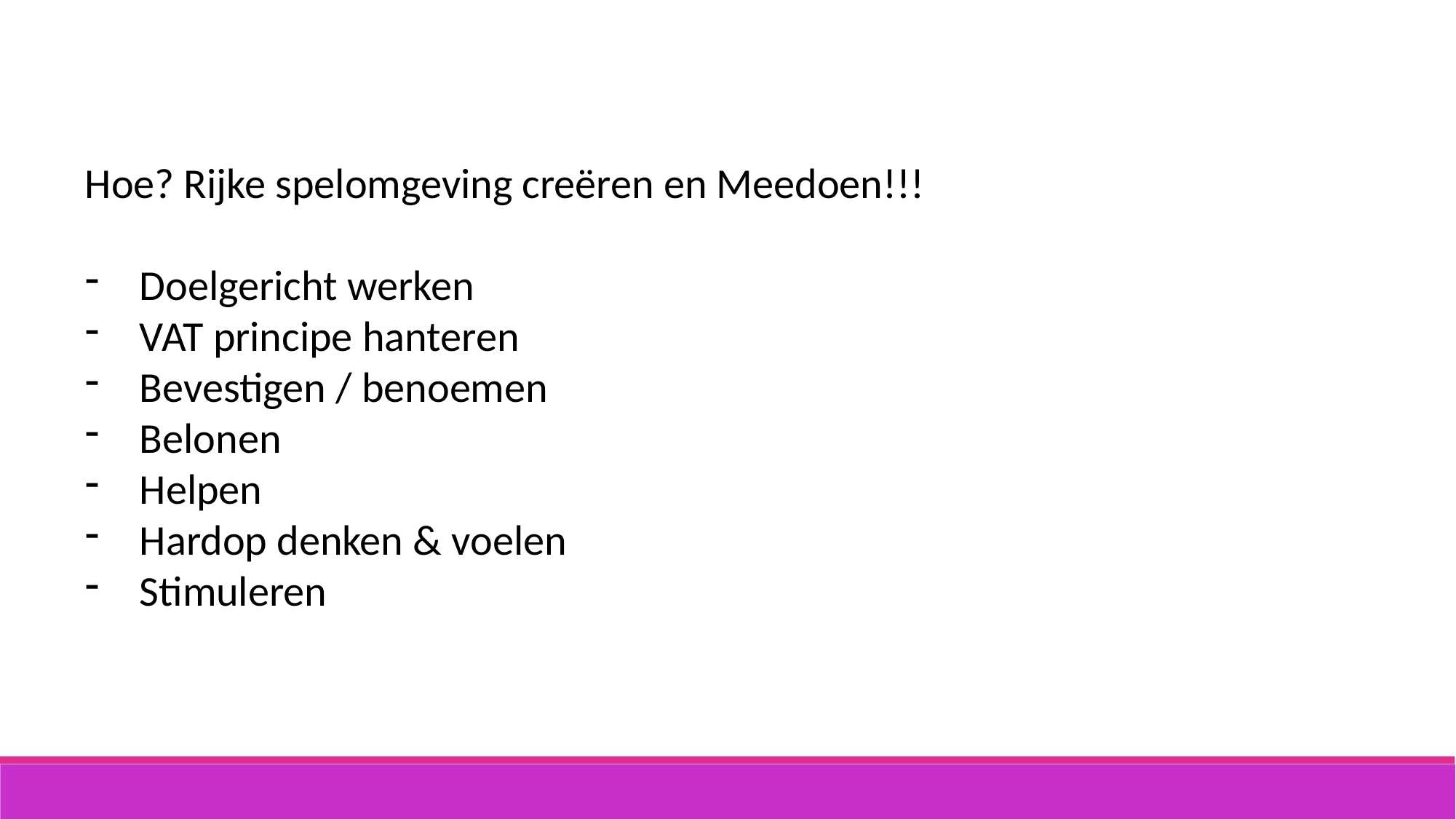

Hoe? Rijke spelomgeving creëren en Meedoen!!!

Doelgericht werken
VAT principe hanteren
Bevestigen / benoemen
Belonen
Helpen
Hardop denken & voelen
Stimuleren